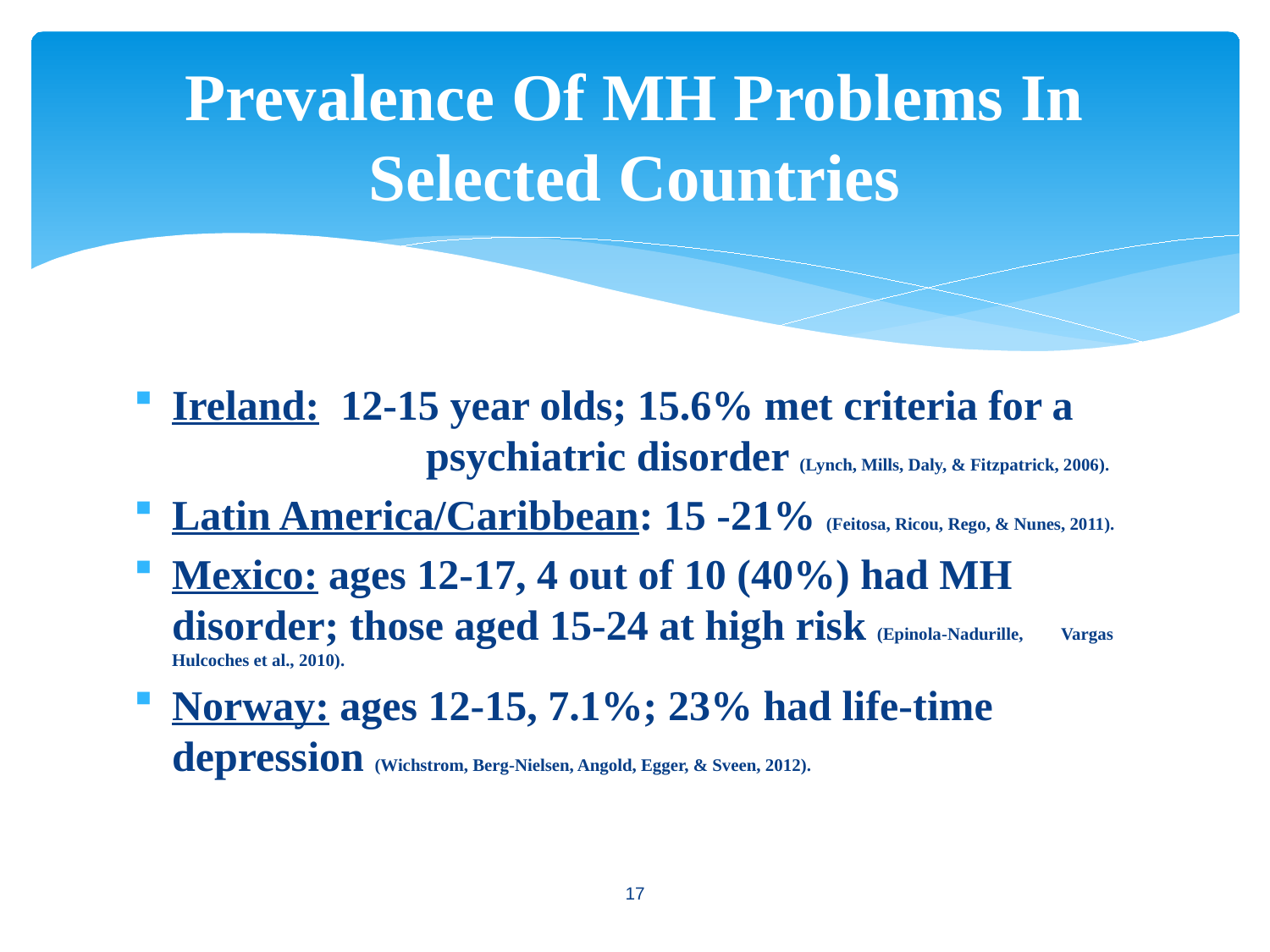

# Prevalence Of MH Problems In Selected Countries
Ireland:  12-15 year olds; 15.6% met criteria for a 		psychiatric disorder (Lynch, Mills, Daly, & Fitzpatrick, 2006).
Latin America/Caribbean: 15 -21% (Feitosa, Ricou, Rego, & Nunes, 2011).
Mexico: ages 12-17, 4 out of 10 (40%) had MH 	disorder; those aged 15-24 at high risk (Epinola-Nadurille, 	Vargas Hulcoches et al., 2010).
Norway: ages 12-15, 7.1%; 23% had life-time 	depression (Wichstrom, Berg-Nielsen, Angold, Egger, & Sveen, 2012).

17